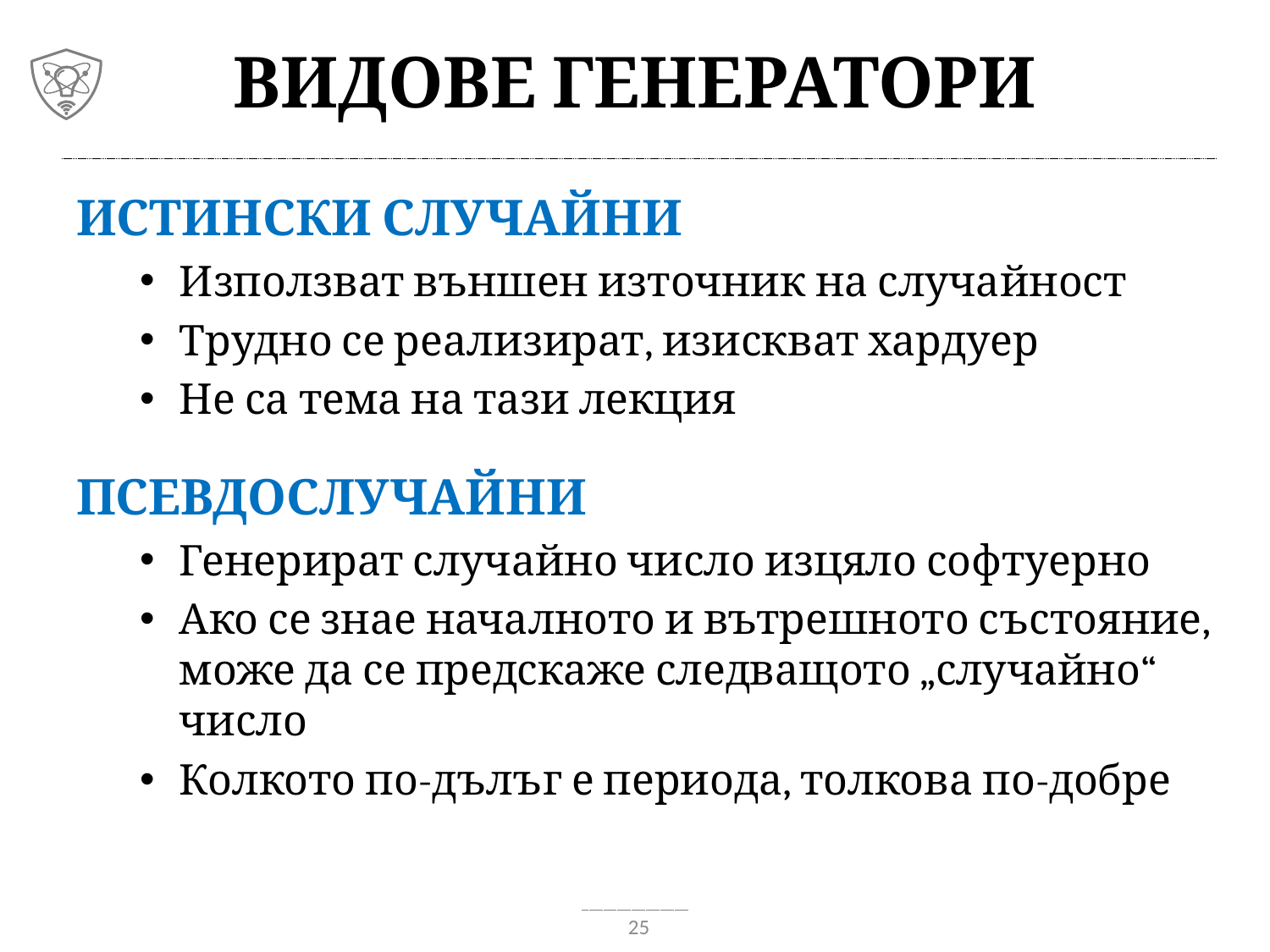

# Видове генератори
Истински случайни
Използват външен източник на случайност
Трудно се реализират, изискват хардуер
Не са тема на тази лекция
Псевдослучайни
Генерират случайно число изцяло софтуерно
Ако се знае началното и вътрешното състояние, може да се предскаже следващото „случайно“ число
Колкото по-дълъг е периода, толкова по-добре

25